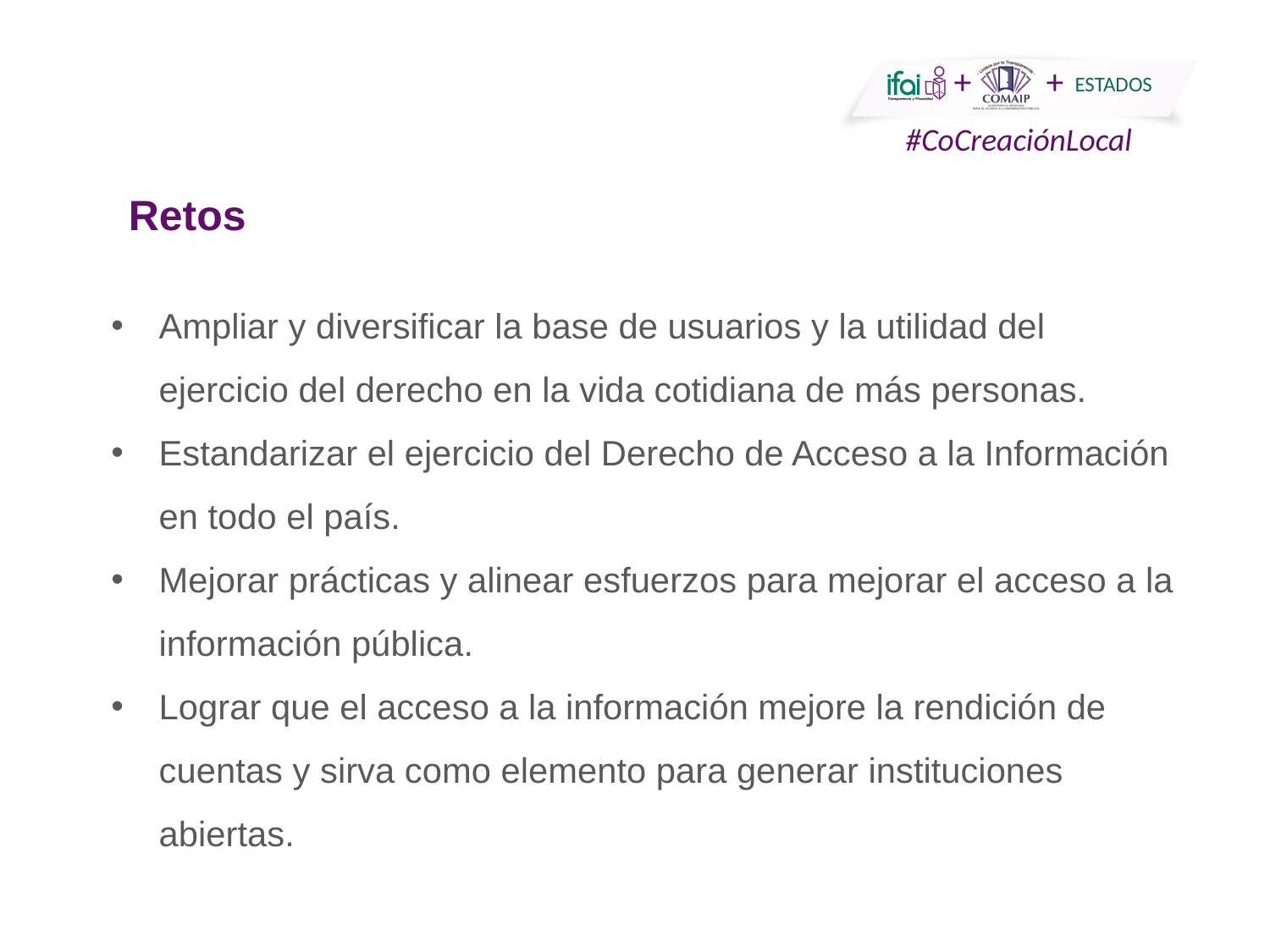

Retos
Ampliar y diversificar la base de usuarios y la utilidad del ejercicio del derecho en la vida cotidiana de más personas.
Estandarizar el ejercicio del Derecho de Acceso a la Información en todo el país.
Mejorar prácticas y alinear esfuerzos para mejorar el acceso a la información pública.
Lograr que el acceso a la información mejore la rendición de cuentas y sirva como elemento para generar instituciones abiertas.